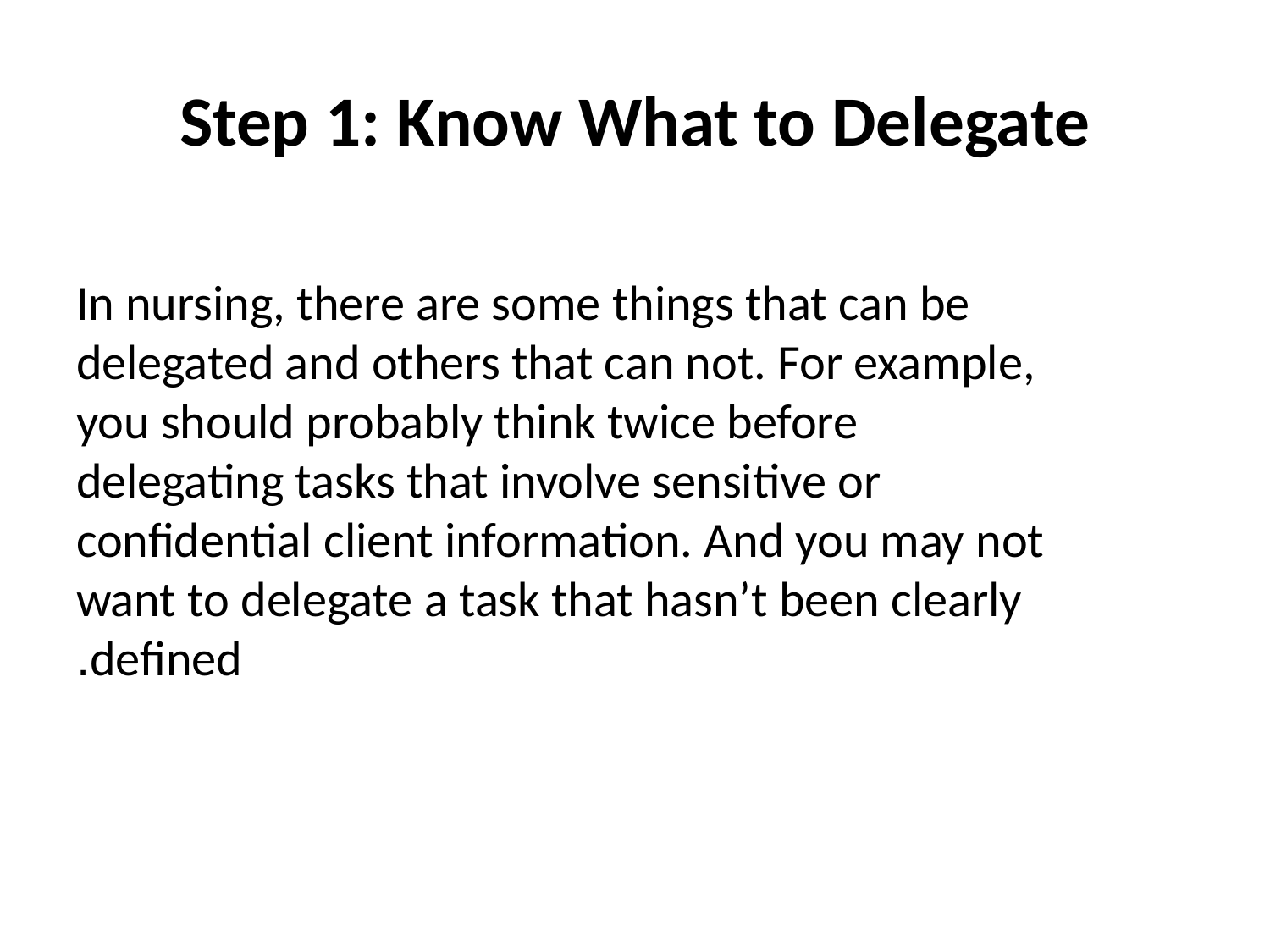

# Step 1: Know What to Delegate
In nursing, there are some things that can be delegated and others that can not. For example, you should probably think twice before delegating tasks that involve sensitive or confidential client information. And you may not want to delegate a task that hasn’t been clearly defined.